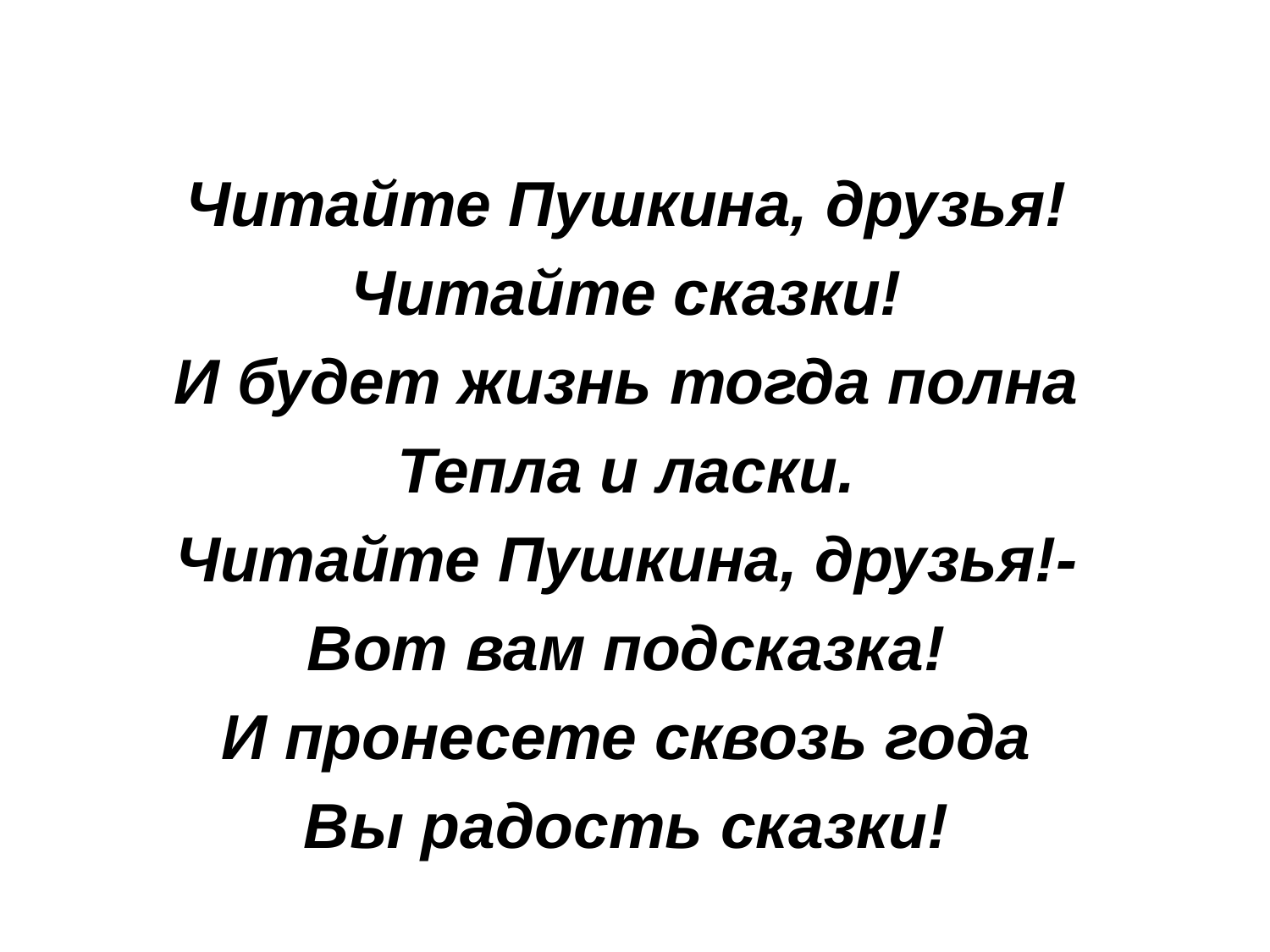

Читайте Пушкина, друзья!
Читайте сказки!
И будет жизнь тогда полна
Тепла и ласки.
Читайте Пушкина, друзья!-
Вот вам подсказка!
И пронесете сквозь года
Вы радость сказки!